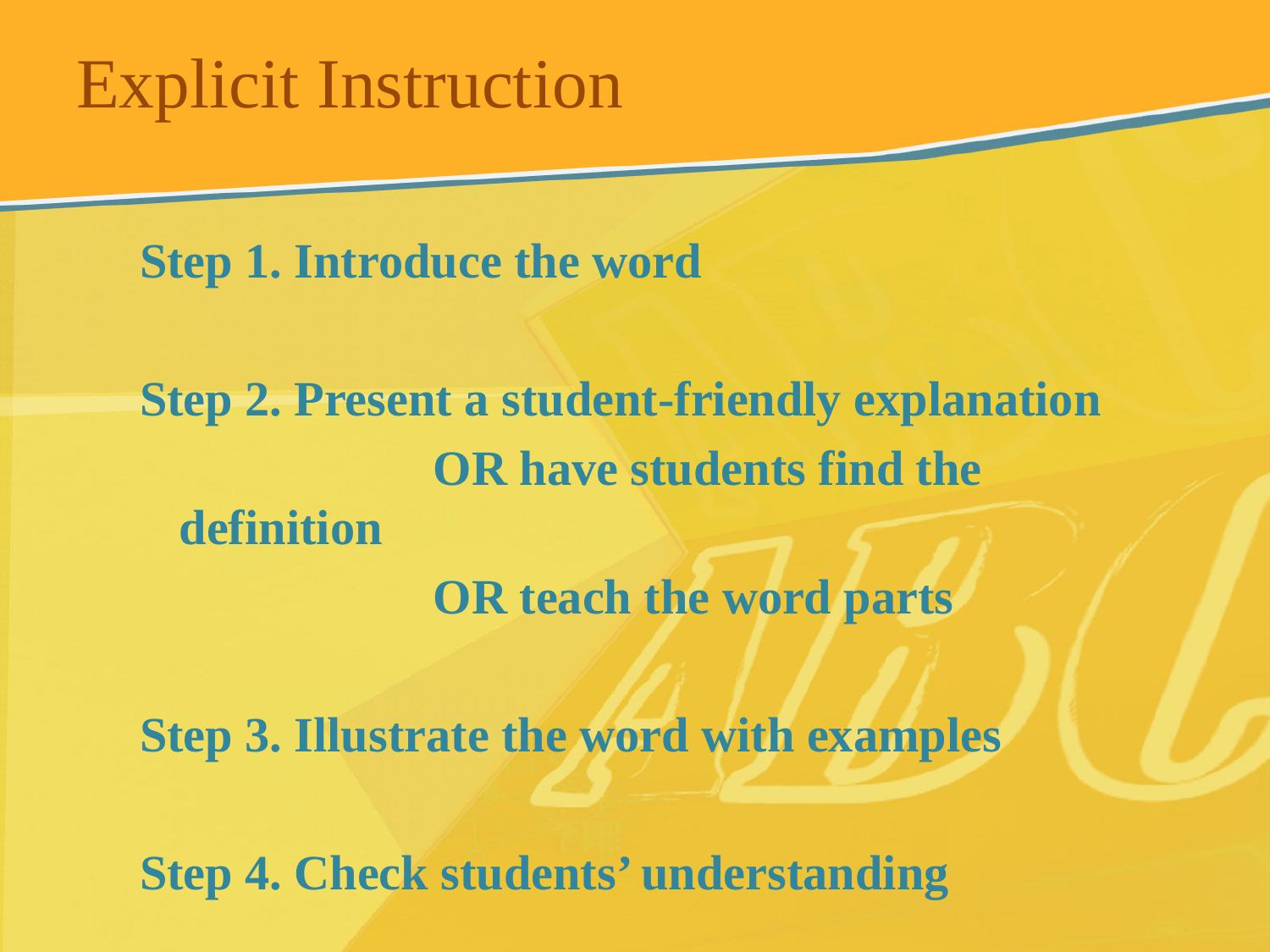

# Explicit Instruction
Step 1. Introduce the word

Step 2. Present a student-friendly explanation
 			OR have students find the definition
			OR teach the word parts

Step 3. Illustrate the word with examples

Step 4. Check students’ understanding